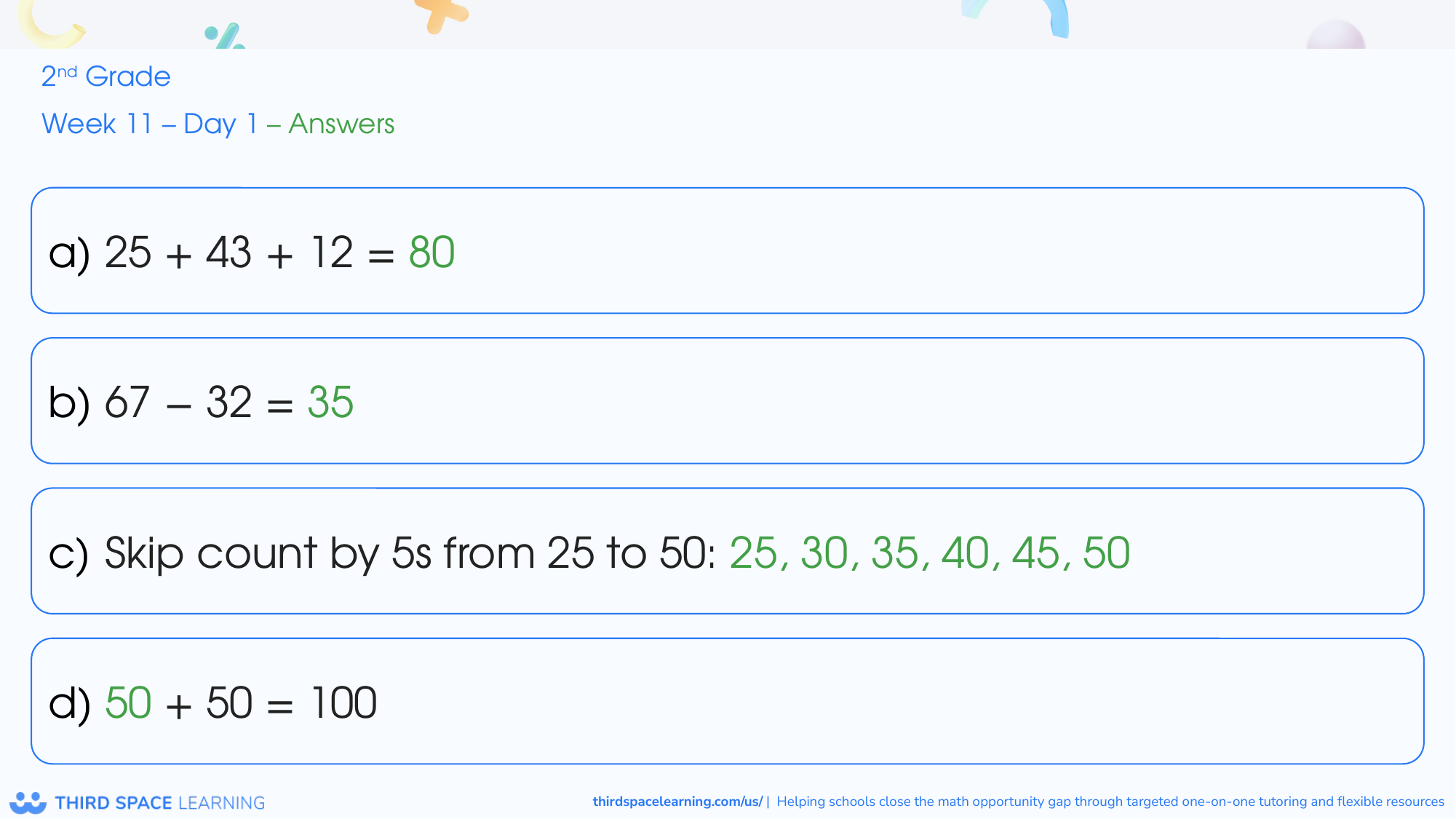

2nd Grade
Week 11 – Day 1 – Answers
25 + 43 + 12 = 80
67 − 32 = 35
Skip count by 5s from 25 to 50: 25, 30, 35, 40, 45, 50
50 + 50 = 100